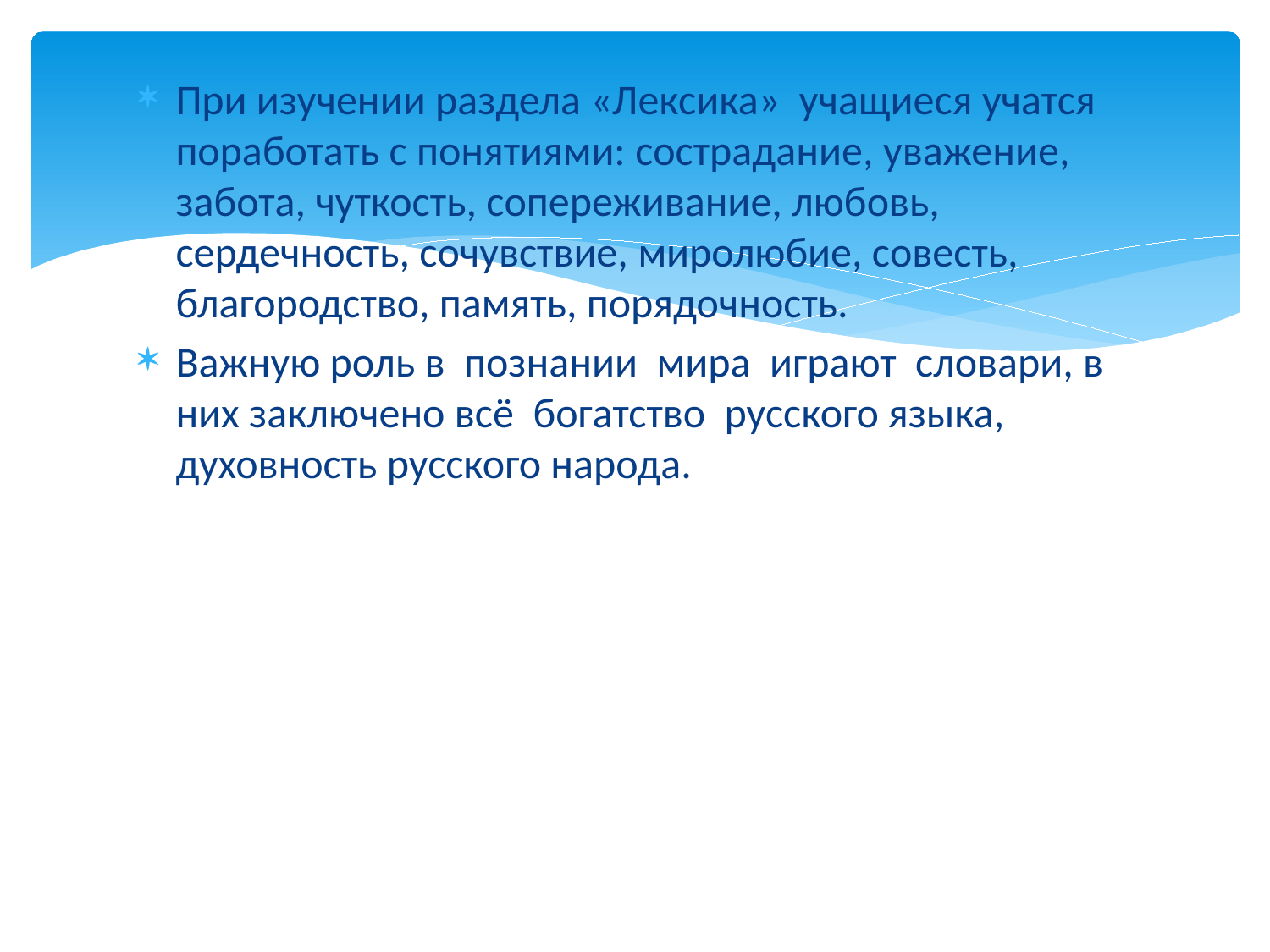

При изучении раздела «Лексика»  учащиеся учатся поработать с понятиями: сострадание, уважение, забота, чуткость, сопереживание, любовь, сердечность, сочувствие, миролюбие, совесть, благородство, память, порядочность.
Важную роль в  познании  мира  играют  словари, в них заключено всё  богатство  русского языка, духовность русского народа.